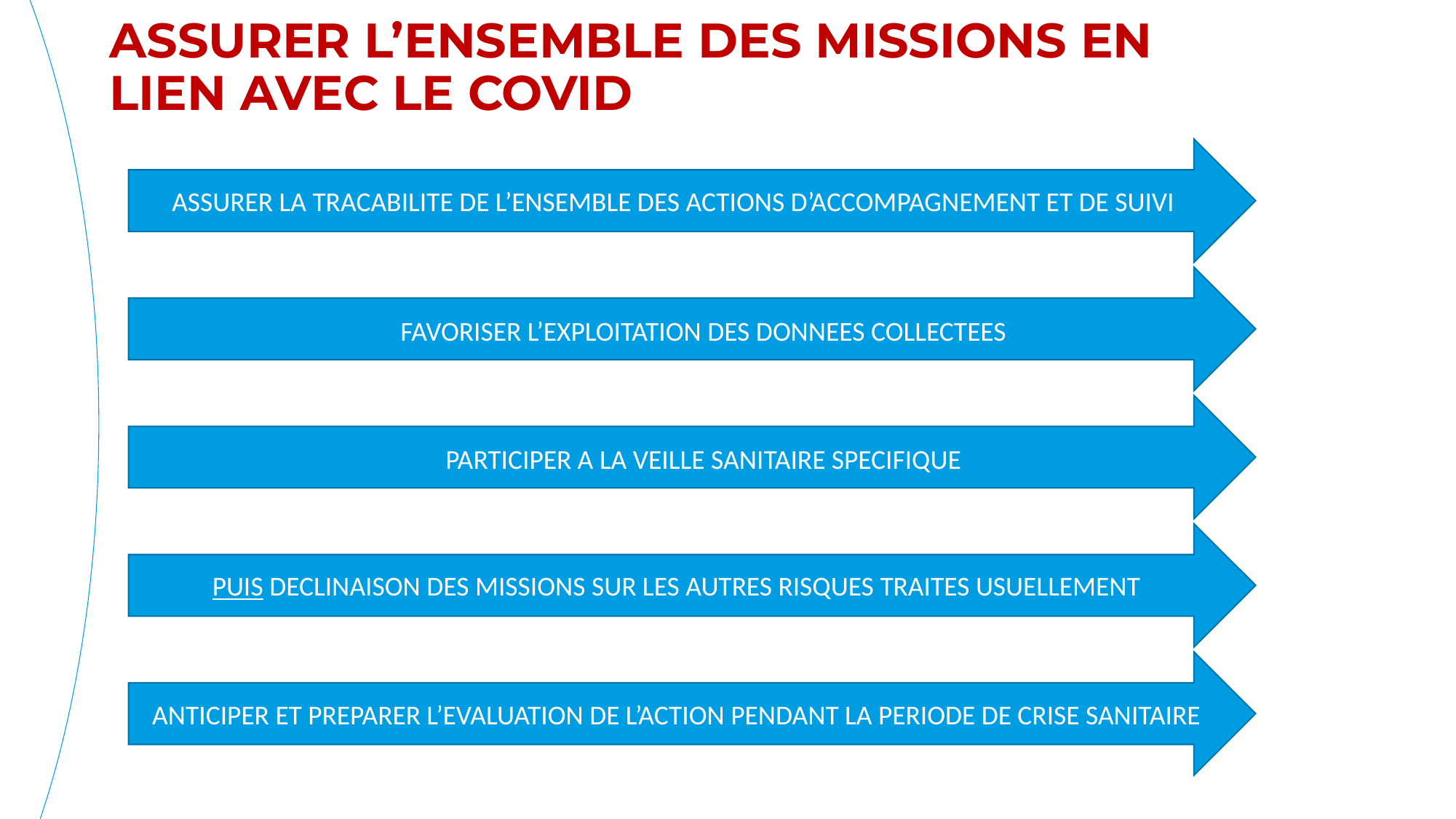

ASSURER L’ENSEMBLE DES MISSIONS EN LIEN AVEC LE COVID
ASSURER LA TRACABILITE DE L’ENSEMBLE DES ACTIONS D’ACCOMPAGNEMENT ET DE SUIVI
FAVORISER L’EXPLOITATION DES DONNEES COLLECTEES
PARTICIPER A LA VEILLE SANITAIRE SPECIFIQUE
PUIS DECLINAISON DES MISSIONS SUR LES AUTRES RISQUES TRAITES USUELLEMENT
ANTICIPER ET PREPARER L’EVALUATION DE L’ACTION PENDANT LA PERIODE DE CRISE SANITAIRE